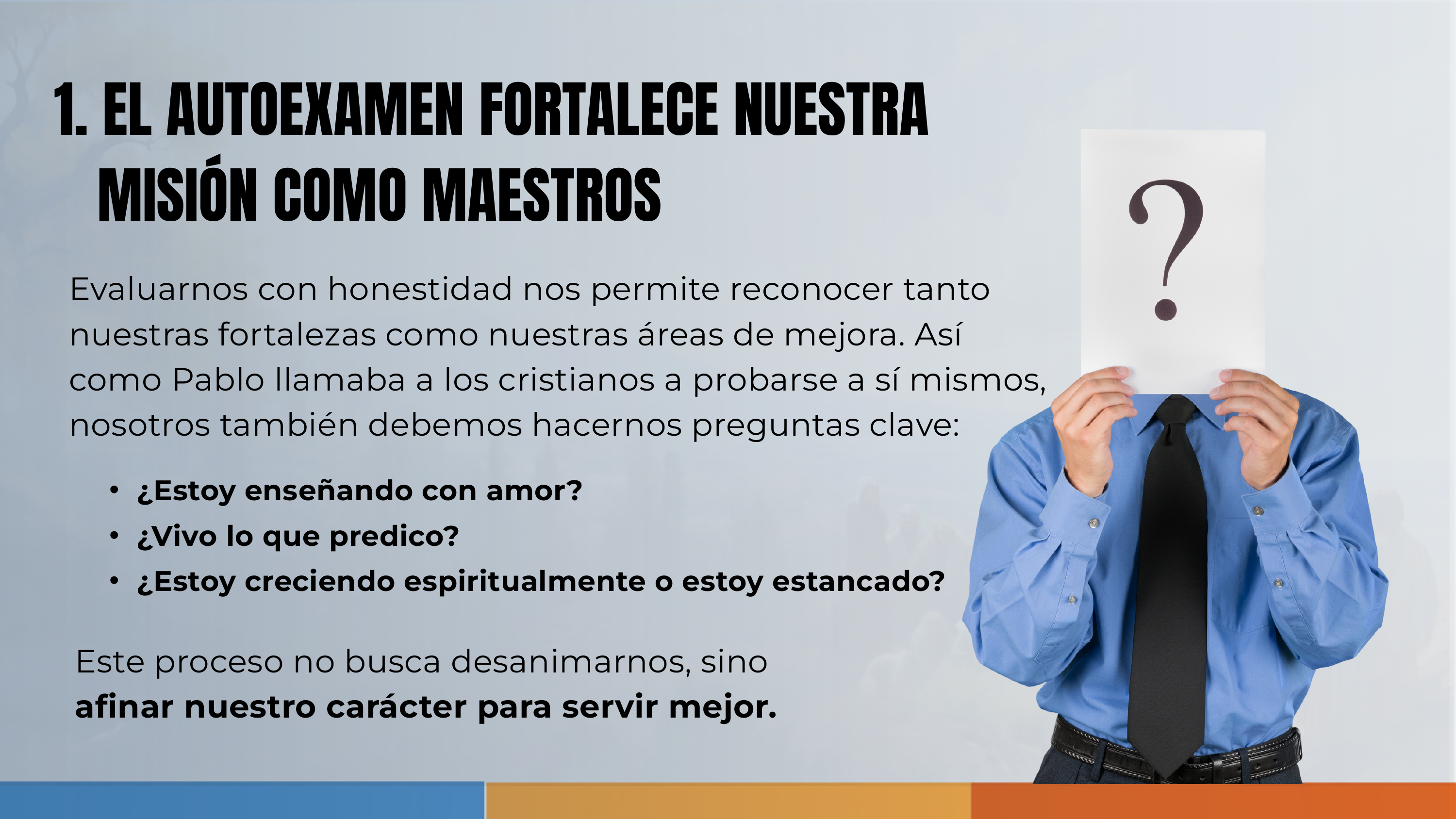

1. EL AUTOEXAMEN FORTALECE NUESTRA
   MISIÓN COMO MAESTROS

Evaluarnos con honestidad nos permite reconocer tanto nuestras fortalezas como nuestras áreas de mejora. Así como Pablo llamaba a los cristianos a probarse a sí mismos, nosotros también debemos hacernos preguntas clave:
¿Estoy enseñando con amor?
¿Vivo lo que predico?
¿Estoy creciendo espiritualmente o estoy estancado?
Este proceso no busca desanimarnos, sino afinar nuestro carácter para servir mejor.